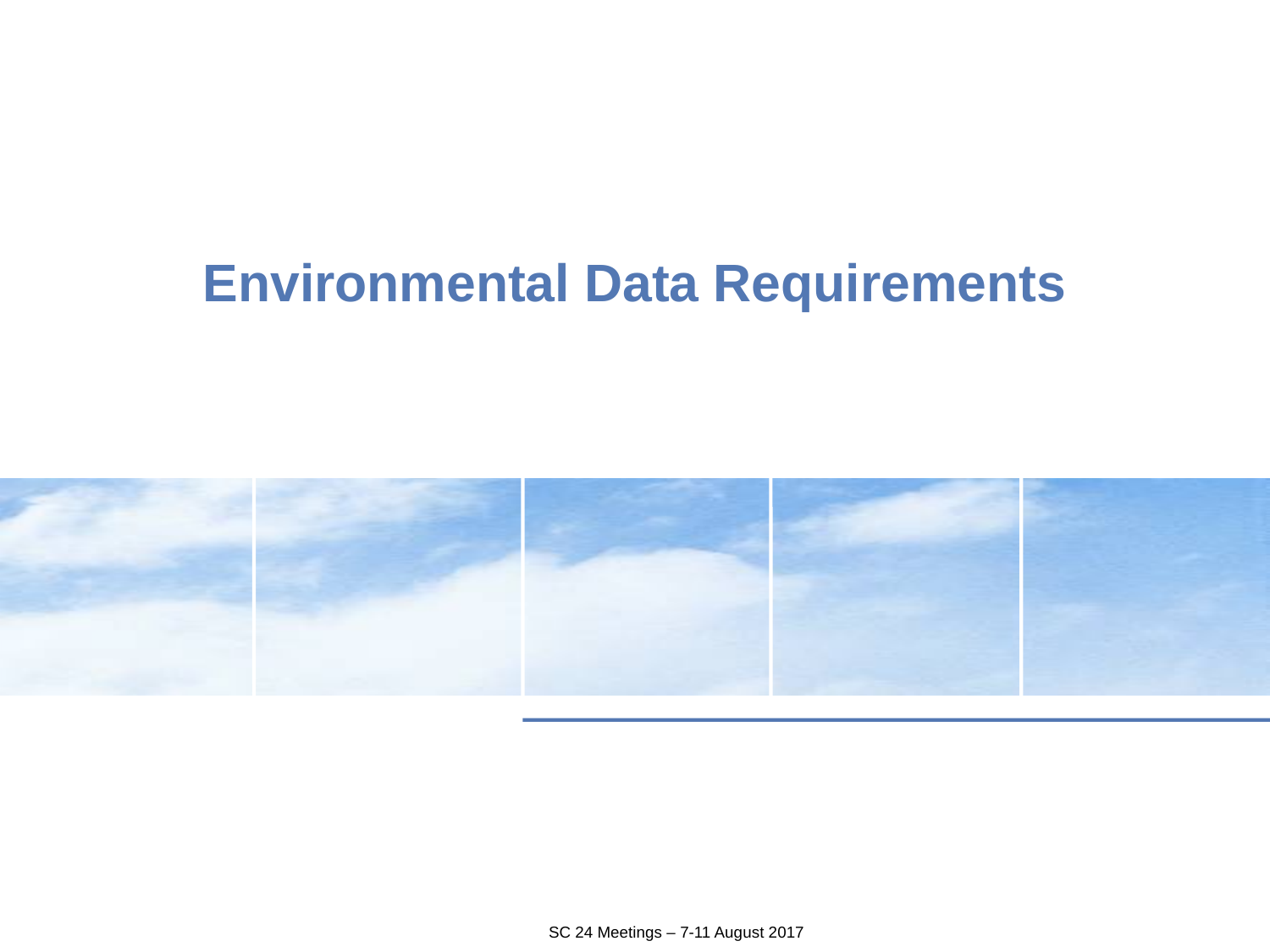

# Environmental Data Requirements

5
SC 24 Meetings – 7-11 August 2017